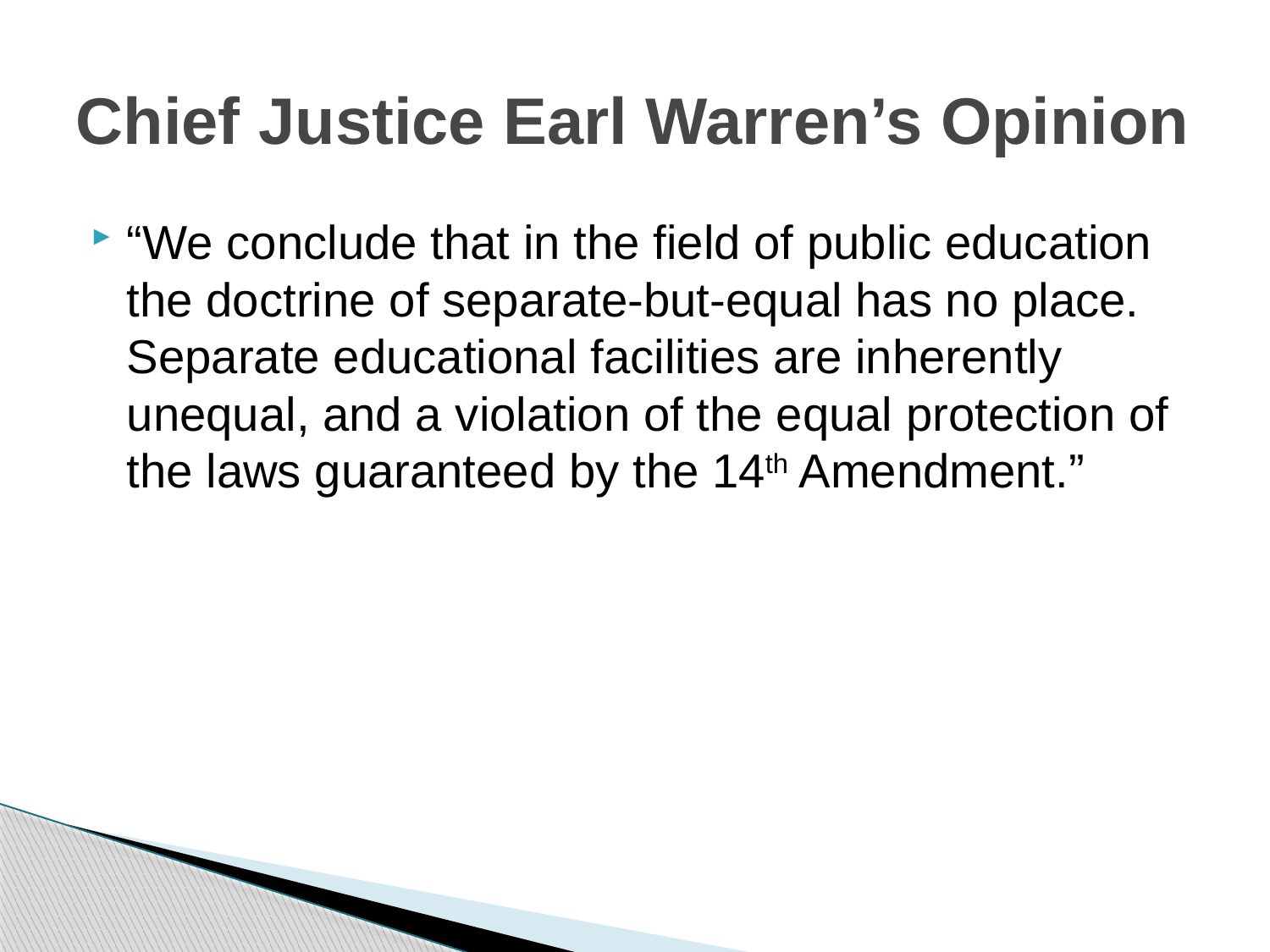

# Chief Justice Earl Warren’s Opinion
“We conclude that in the field of public education the doctrine of separate-but-equal has no place. Separate educational facilities are inherently unequal, and a violation of the equal protection of the laws guaranteed by the 14th Amendment.”